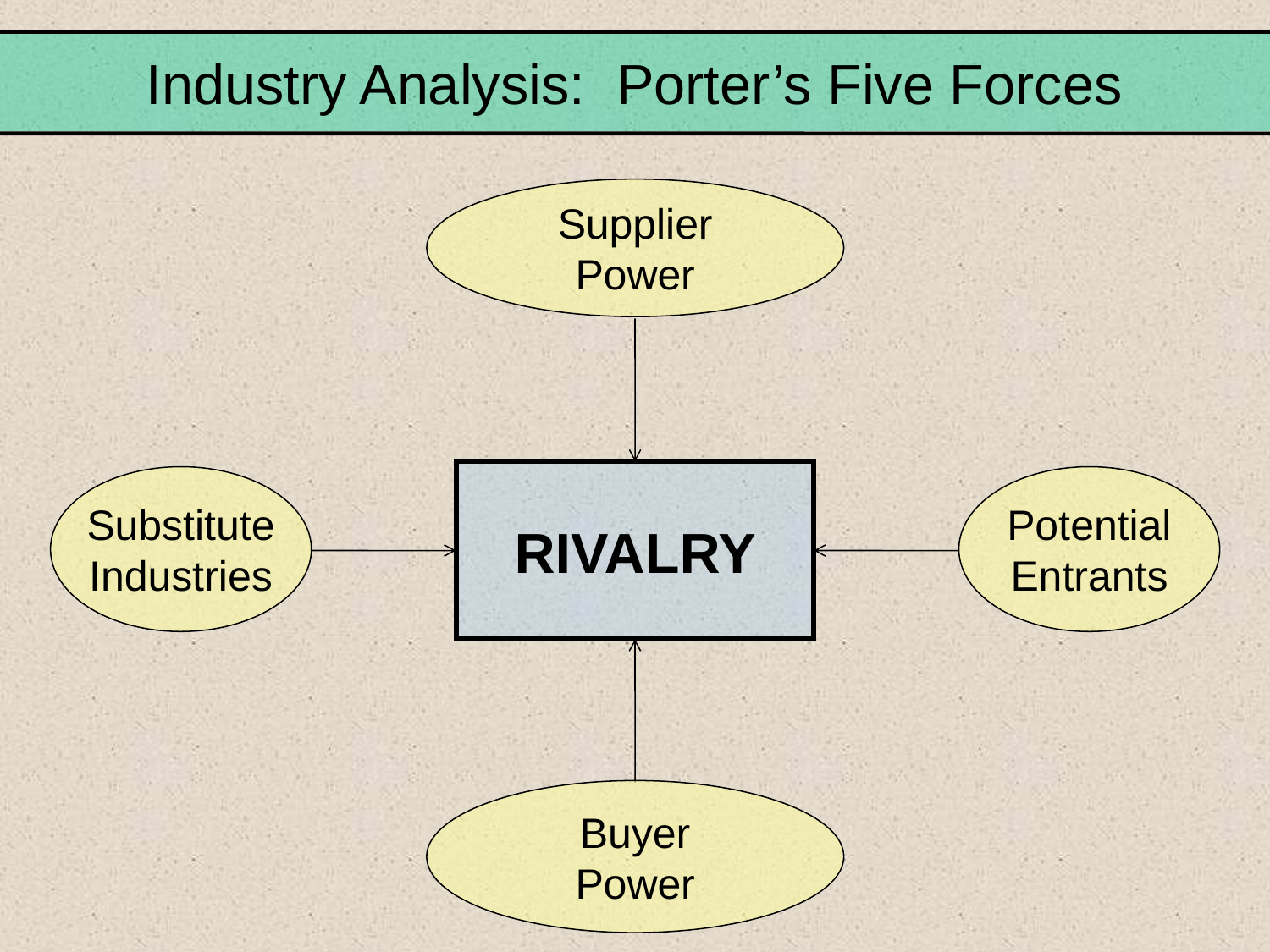

Industry Analysis:  Porter’s Five Forces

Supplier
Power

RIVALRY
Substitute
Industries
Potential
Entrants

Buyer
Power